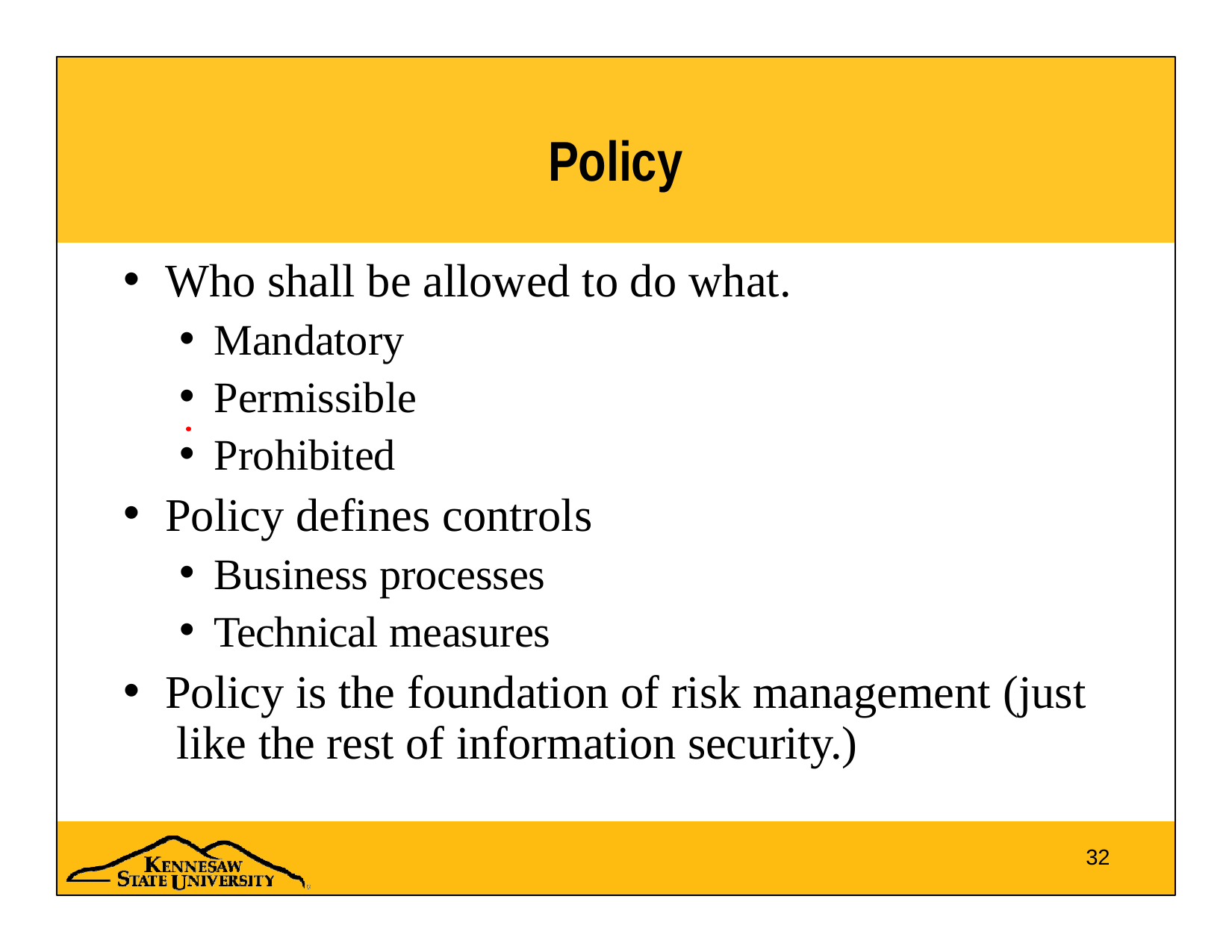

# Policy
Who shall be allowed to do what.
Mandatory
Permissible
Prohibited
Policy defines controls
Business processes
Technical measures
Policy is the foundation of risk management (just  like the rest of information security.)

32